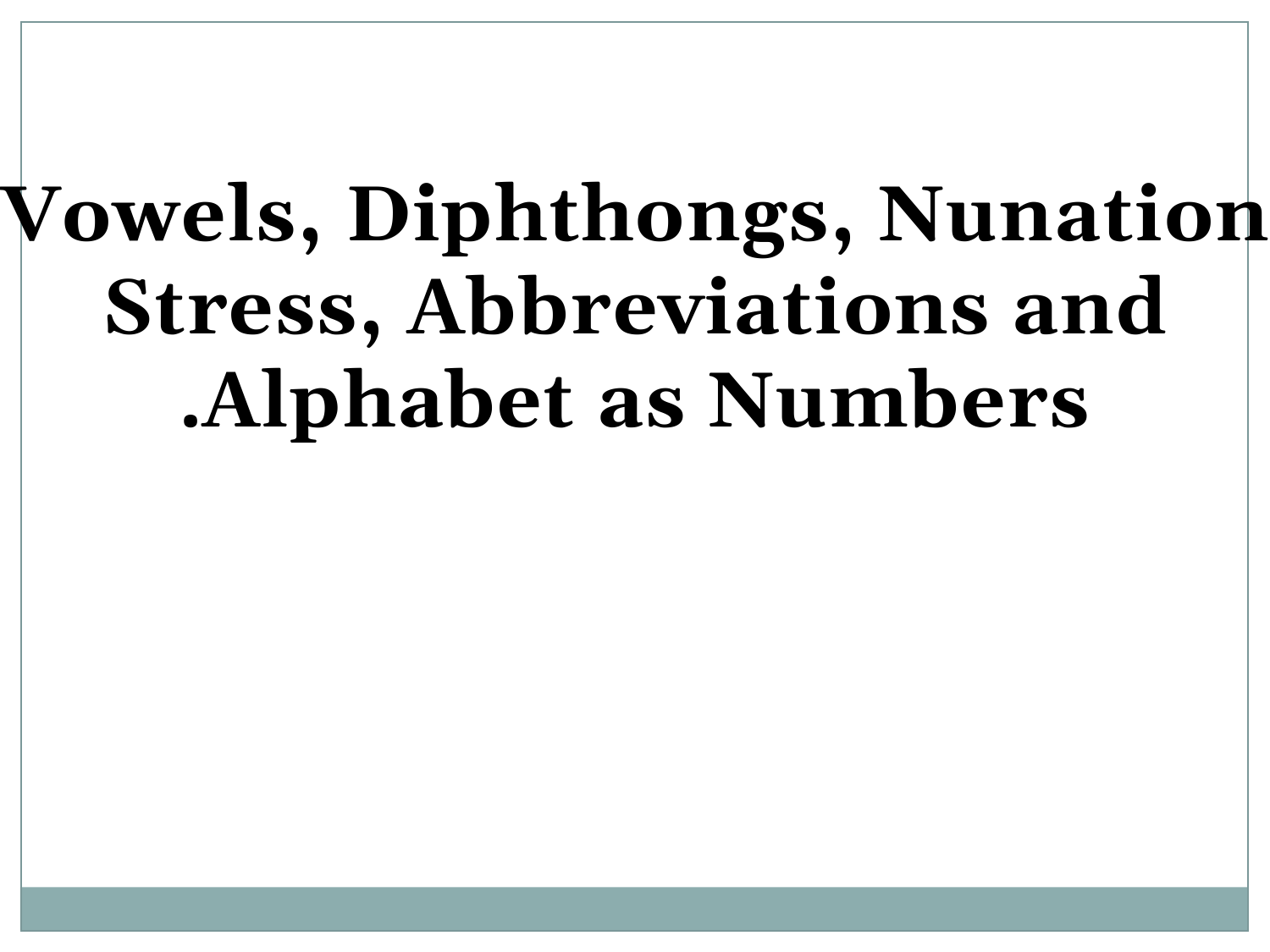

Vowels, Diphthongs, Nunation
Stress, Abbreviations and
Alphabet as Numbers.